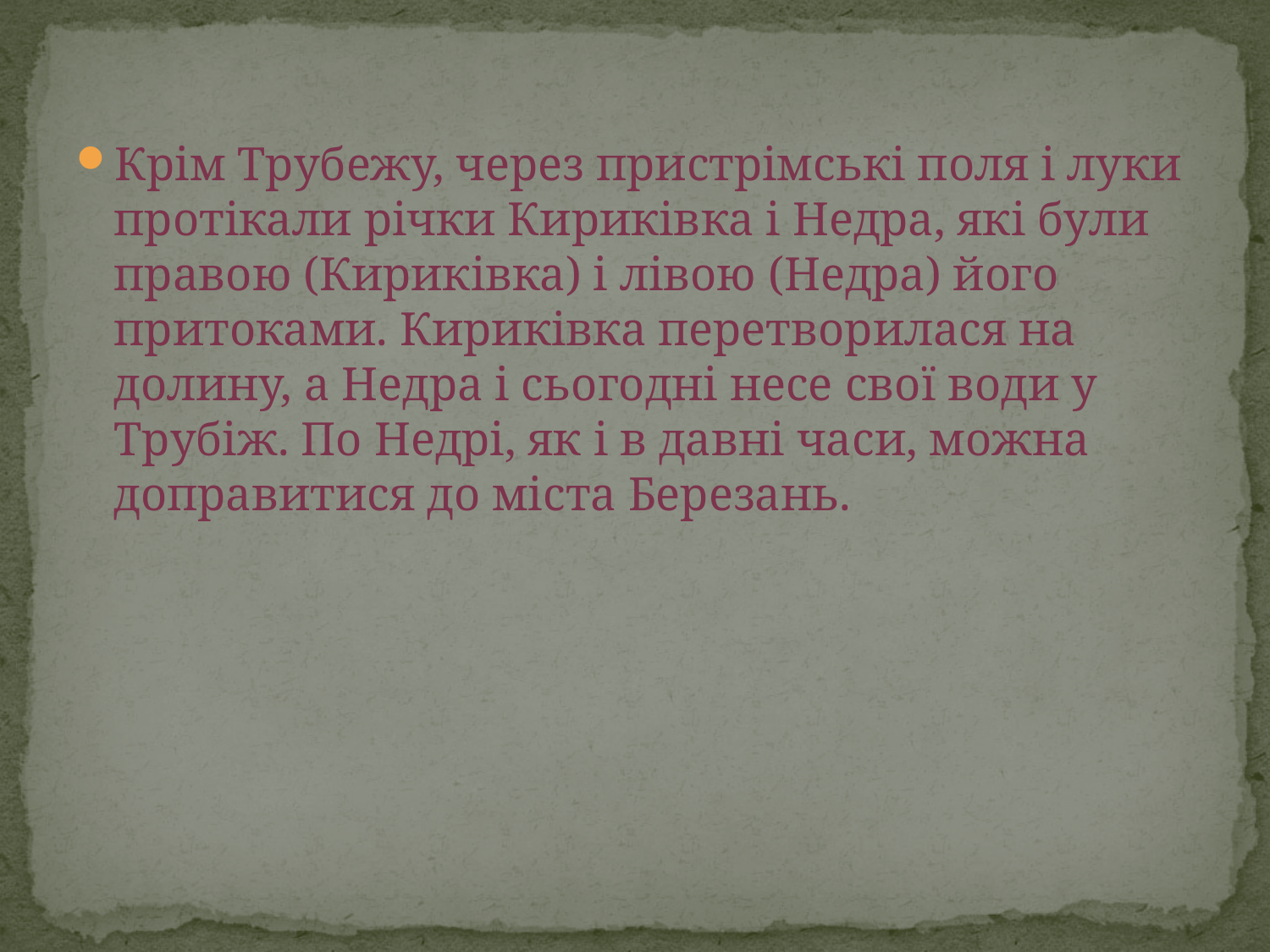

#
Крім Трубежу, через пристрімські поля і луки протікали річки Кириківка і Недра, які були правою (Кириківка) і лівою (Недра) його притоками. Кириківка перетворилася на долину, а Недра і сьогодні несе свої води у Трубіж. По Недрі, як і в давні часи, можна доправитися до міста Березань.